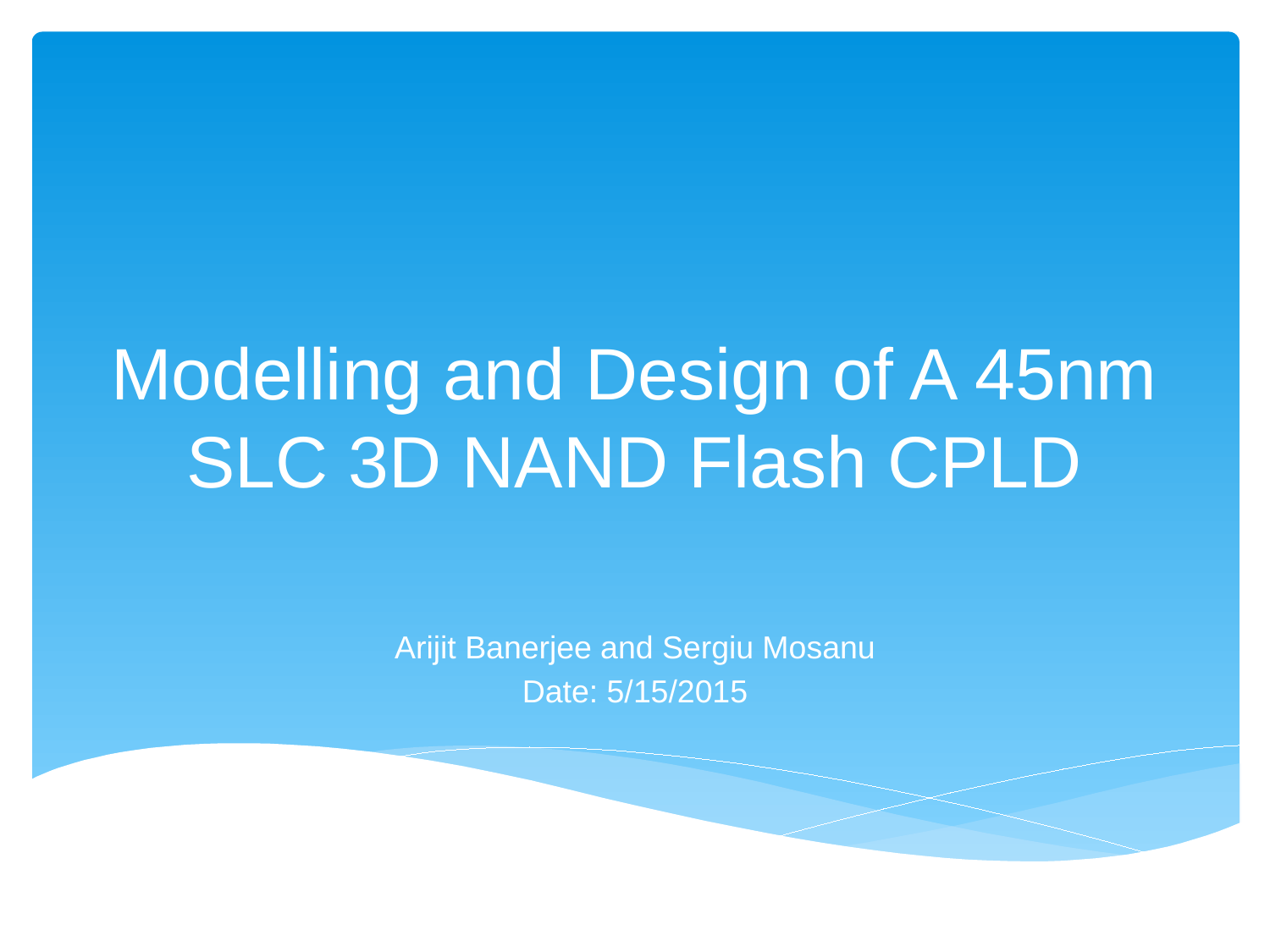

# Modelling and Design of A 45nm SLC 3D NAND Flash CPLD
Arijit Banerjee and Sergiu Mosanu
Date: 5/15/2015